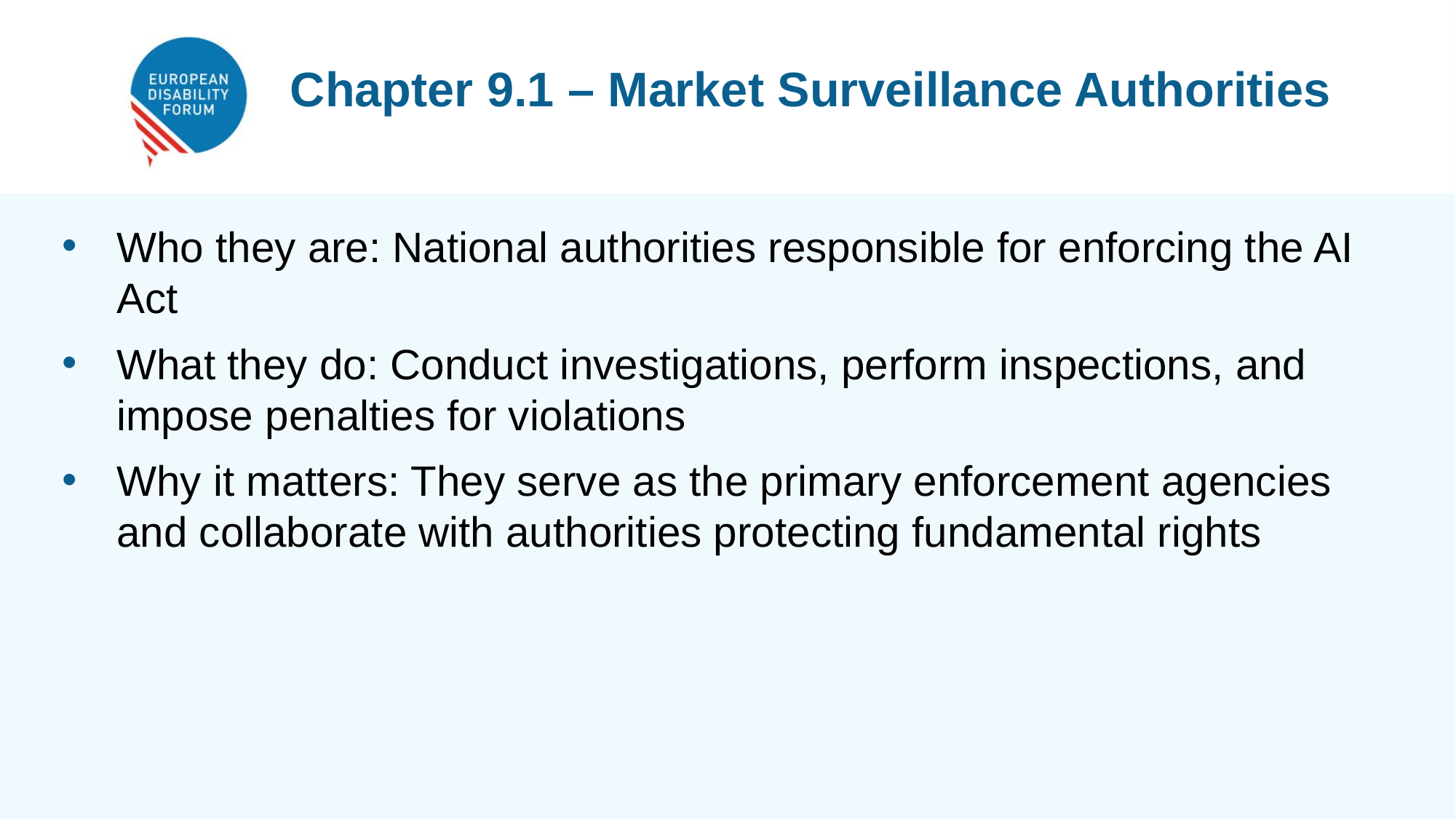

Chapter 9.1 – Market Surveillance Authorities
Who they are: National authorities responsible for enforcing the AI Act
What they do: Conduct investigations, perform inspections, and impose penalties for violations
Why it matters: They serve as the primary enforcement agencies and collaborate with authorities protecting fundamental rights